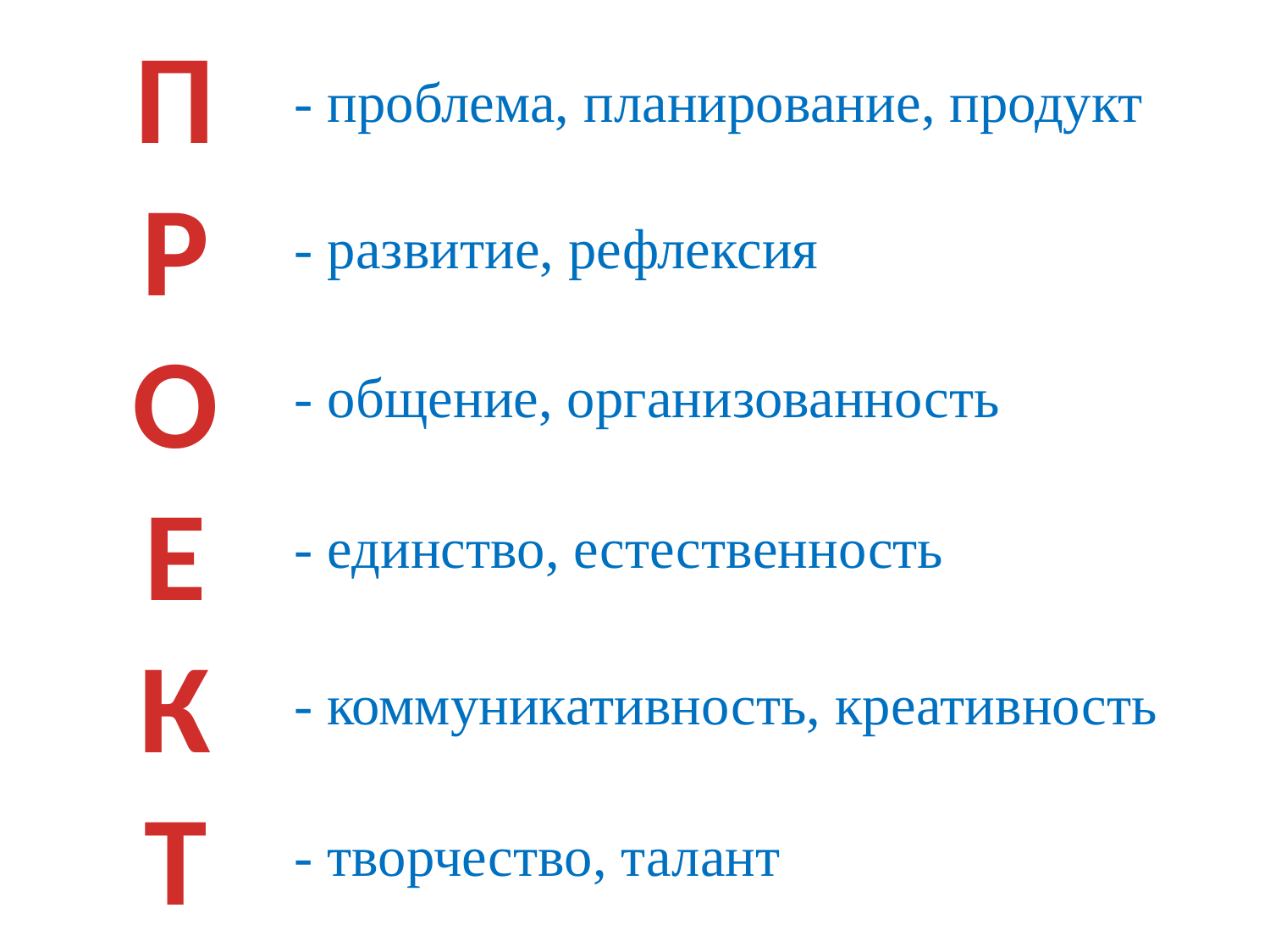

П
Р
О
Е
К
Т
 - проблема, планирование, продукт
 - развитие, рефлексия
 - общение, организованность
 - единство, естественность
 - коммуникативность, креативность
 - творчество, талант